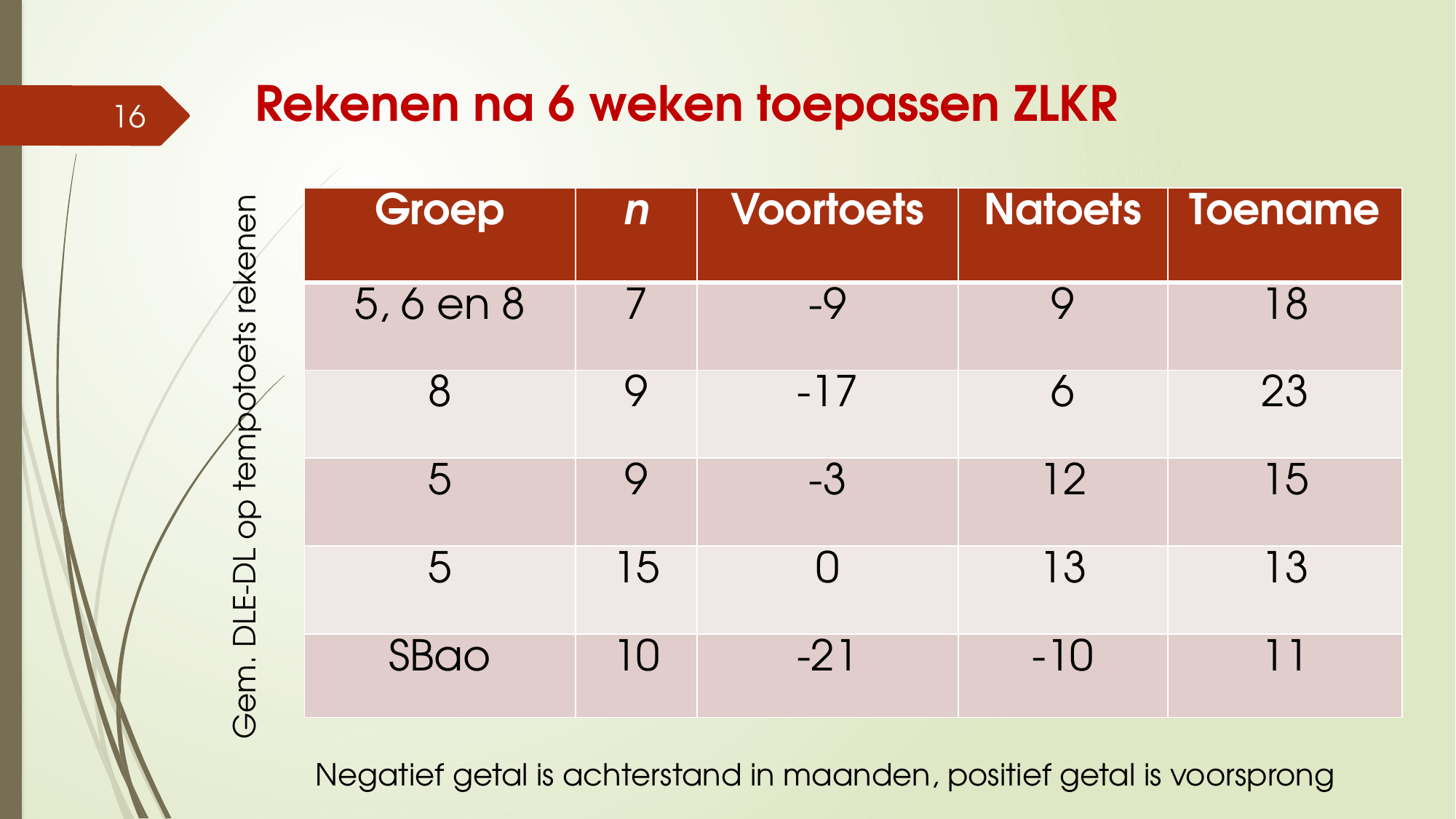

# Rekenen na 6 weken toepassen ZLKR
16
| Groep | n | Voortoets | Natoets | Toename |
| --- | --- | --- | --- | --- |
| 5, 6 en 8 | 7 | -9 | 9 | 18 |
| 8 | 9 | -17 | 6 | 23 |
| 5 | 9 | -3 | 12 | 15 |
| 5 | 15 | 0 | 13 | 13 |
| SBao | 10 | -21 | -10 | 11 |
Gem. DLE-DL op tempotoets rekenen
Negatief getal is achterstand in maanden, positief getal is voorsprong